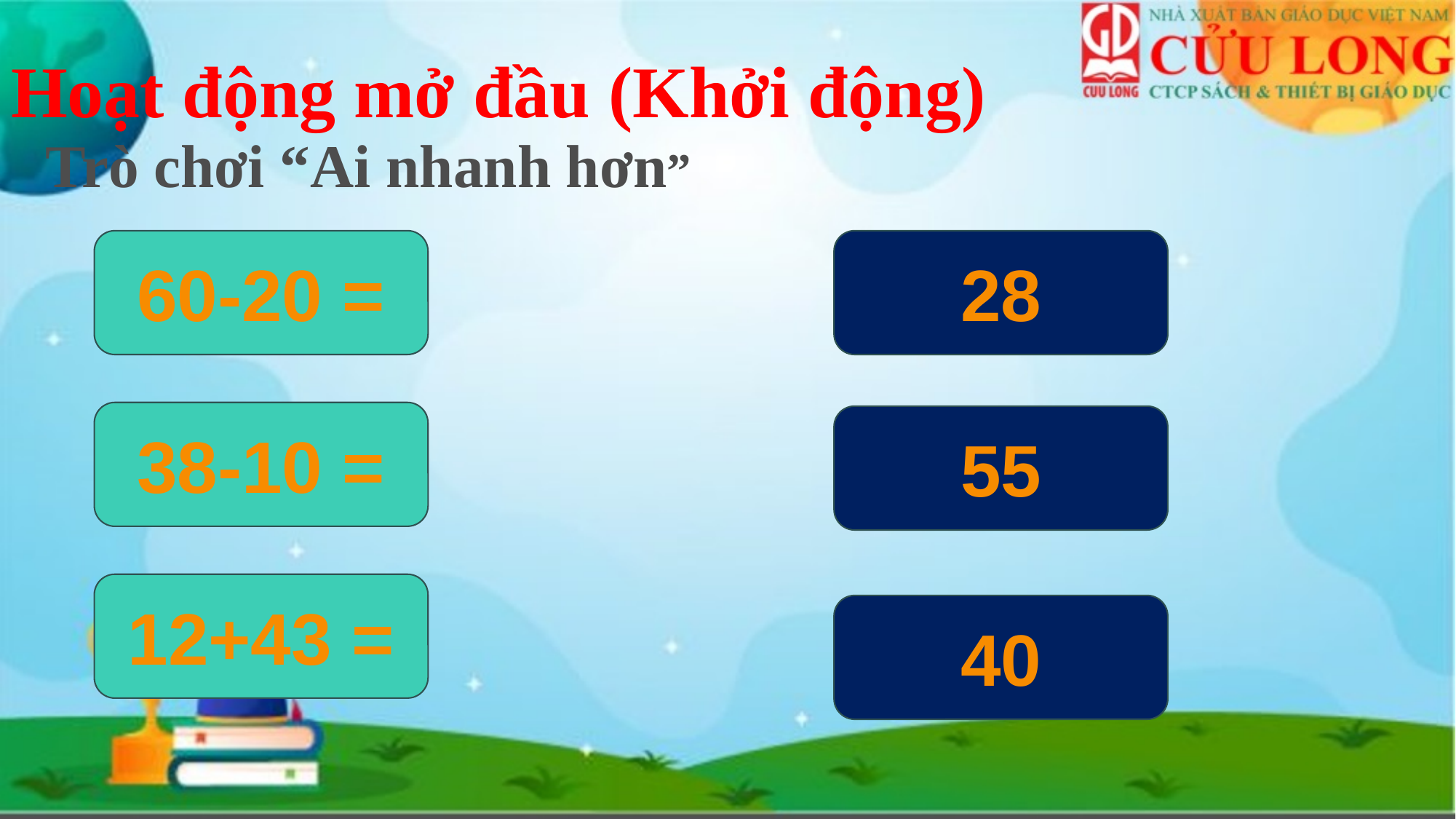

# Hoạt động mở đầu (Khởi động)
Trò chơi “Ai nhanh hơn”
60-20 =
28
38-10 =
55
12+43 =
40